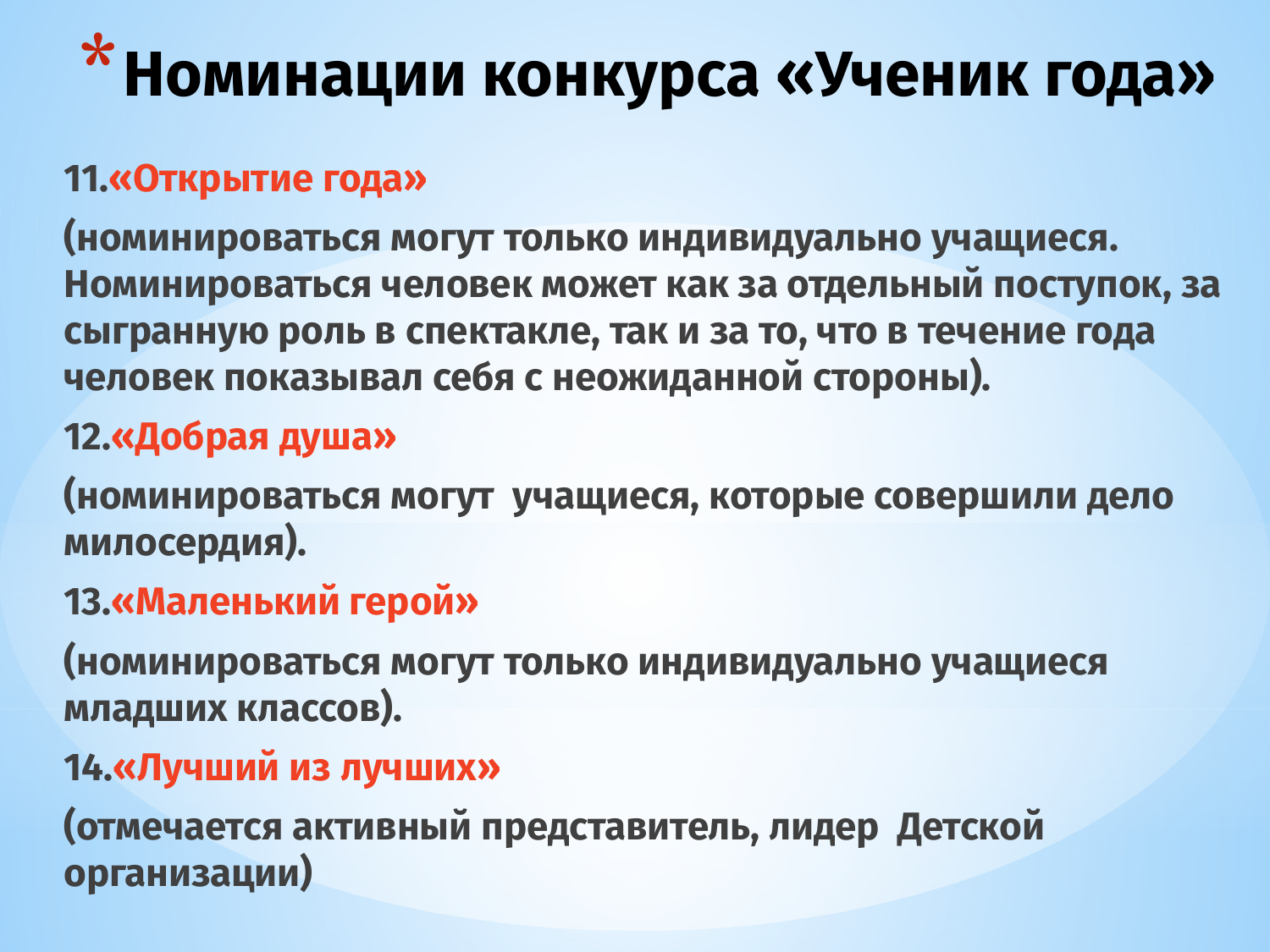

# Номинации конкурса «Ученик года»
11.«Открытие года»
(номинироваться могут только индивидуально учащиеся. Номинироваться человек может как за отдельный поступок, за сыгранную роль в спектакле, так и за то, что в течение года человек показывал себя с неожиданной стороны).
12.«Добрая душа»
(номинироваться могут  учащиеся, которые совершили дело милосердия).
13.«Маленький герой»
(номинироваться могут только индивидуально учащиеся младших классов).
14.«Лучший из лучших»
(отмечается активный представитель, лидер  Детской организации)